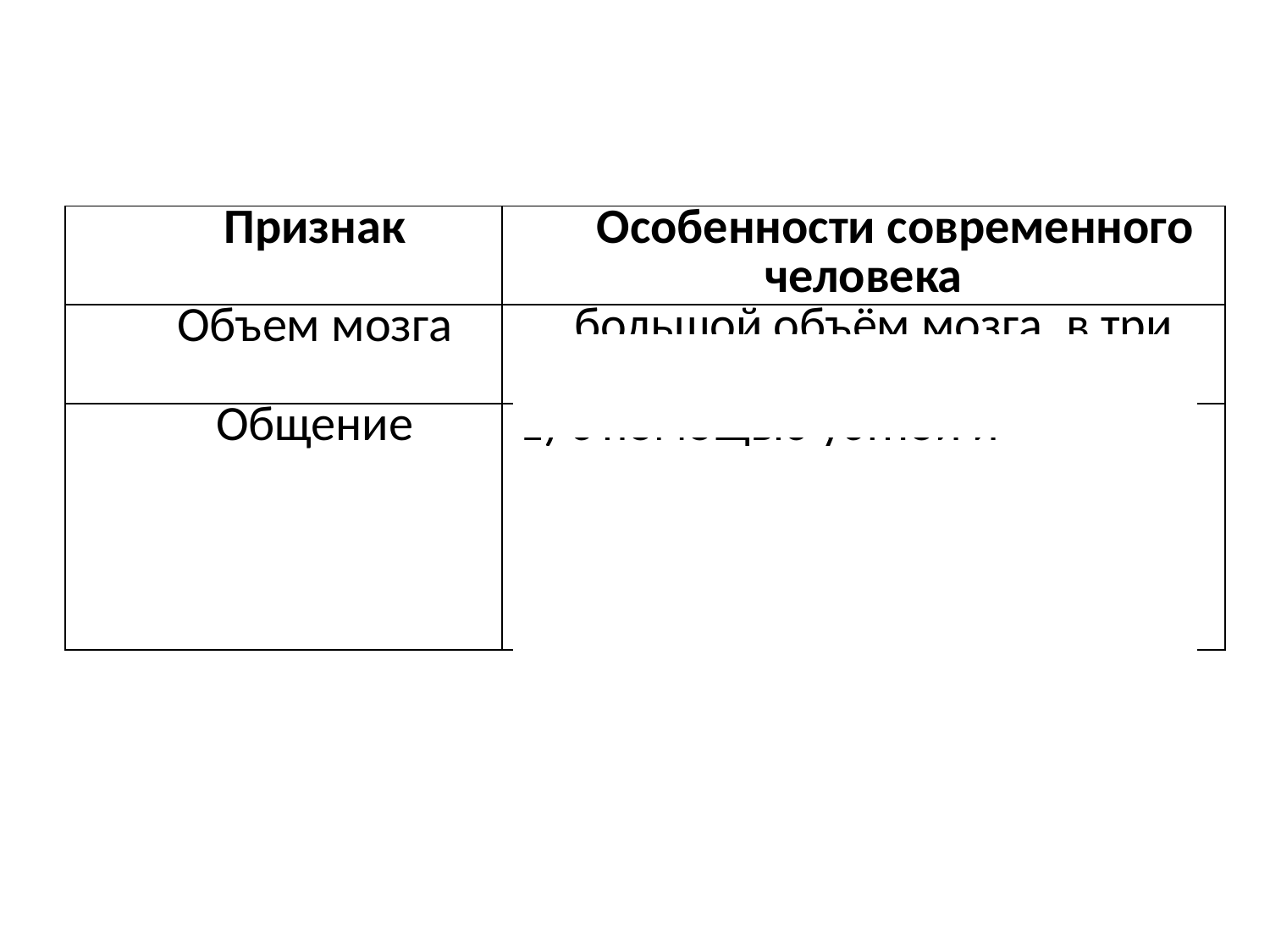

#
| Признак | Особенности современного человека |
| --- | --- |
| Объем мозга | большой объём мозга, в три раза больше, чем у обезьян |
| Общение | 1) с помощью устной и письменной речи, 2) совместная деятельность, 3) труд, 4) разумное поведение. |